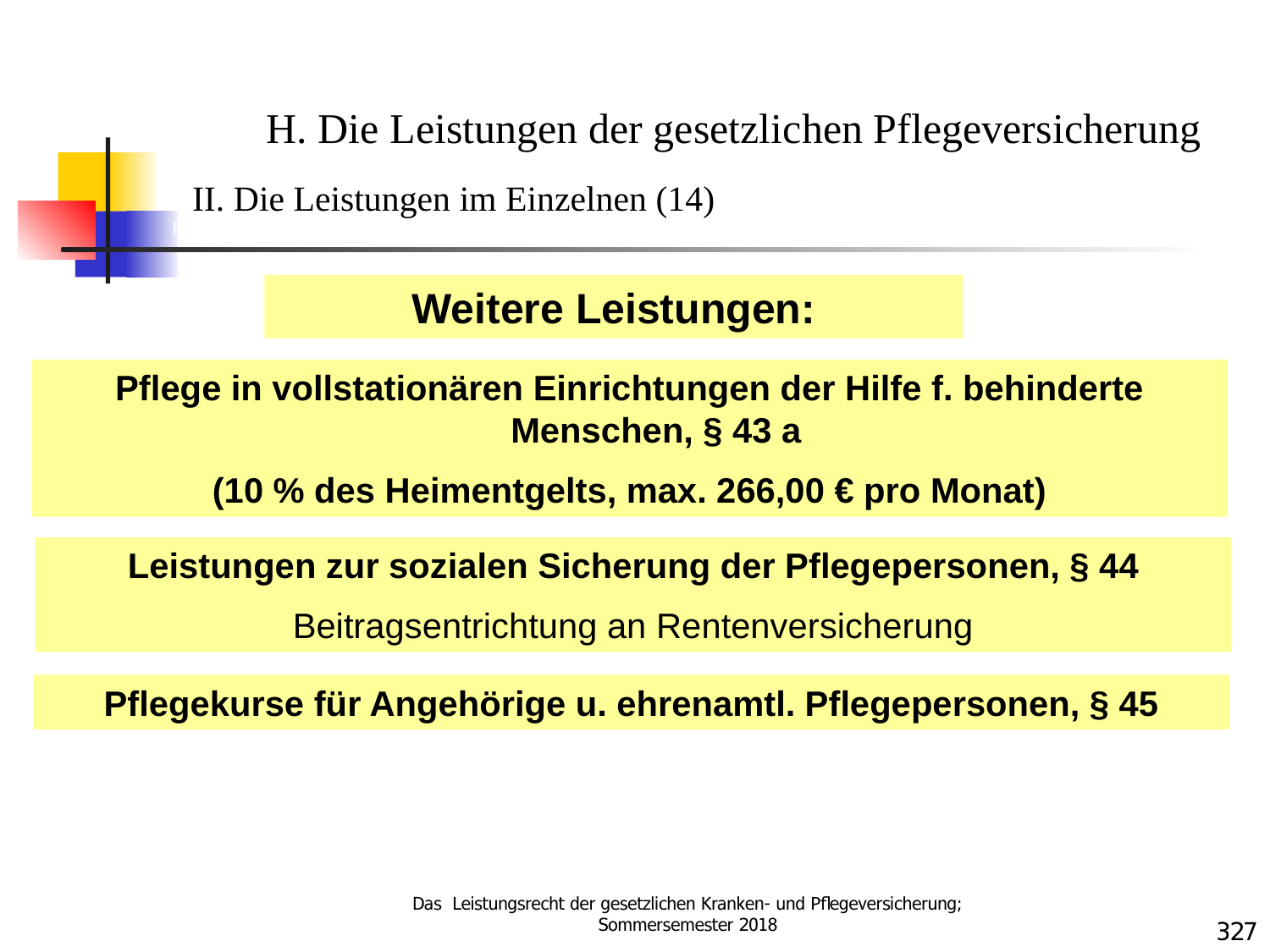

PV 21
H. Die Leistungen der gesetzlichen Pflegeversicherung
II. Die Leistungen im Einzelnen (14)
Weitere Leistungen:
Pflege in vollstationären Einrichtungen der Hilfe f. behinderte Menschen, § 43 a
(10 % des Heimentgelts, max. 266,00 € pro Monat)
Leistungen zur sozialen Sicherung der Pflegepersonen, § 44
Beitragsentrichtung an Rentenversicherung
Pflegekurse für Angehörige u. ehrenamtl. Pflegepersonen, § 45
Das  Leistungsrecht der gesetzlichen Kranken- und Pflegeversicherung; Sommersemester 2018
327